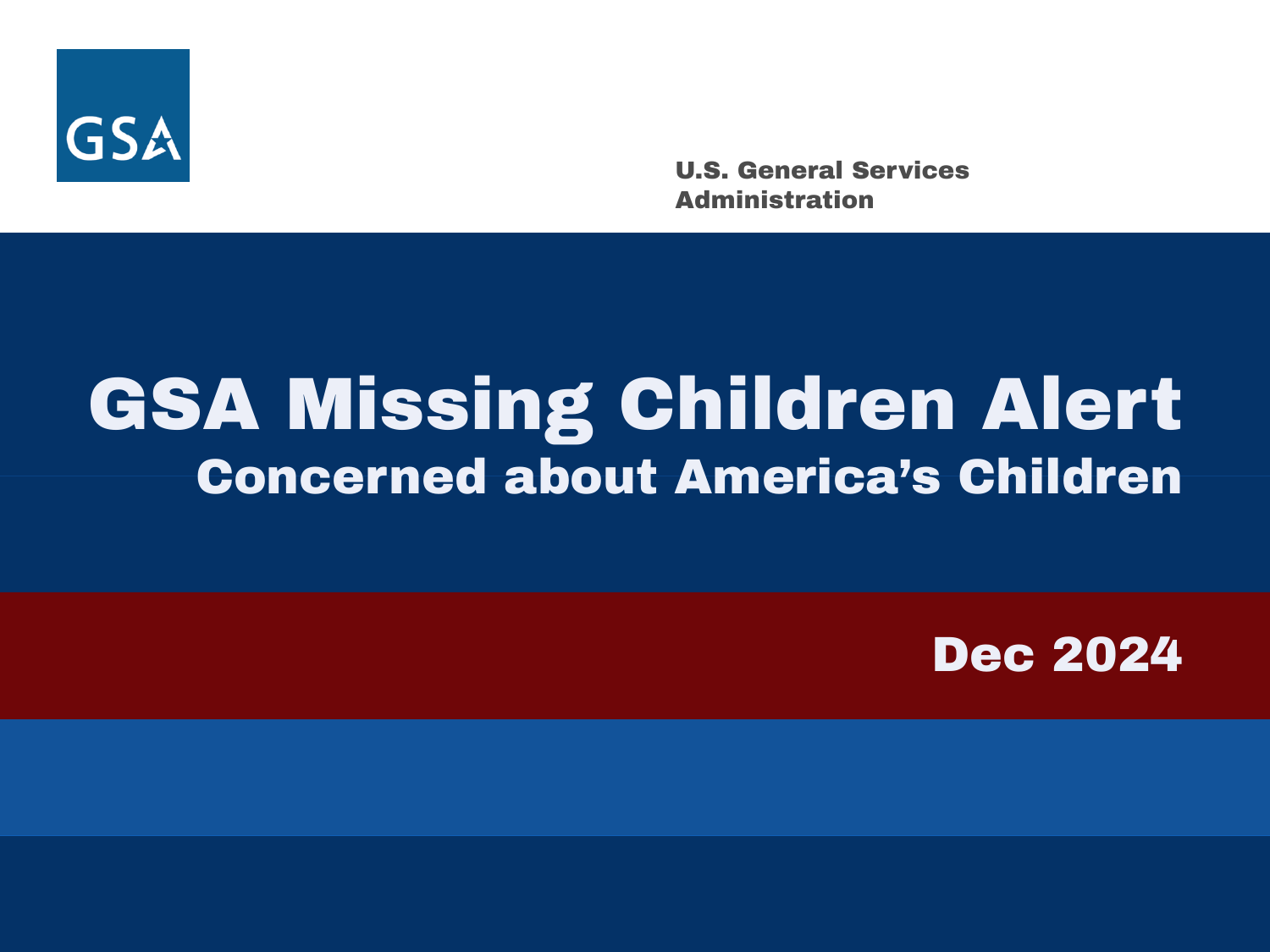

# GSA Missing Children Alert Concerned about America’s Children Dec 2024